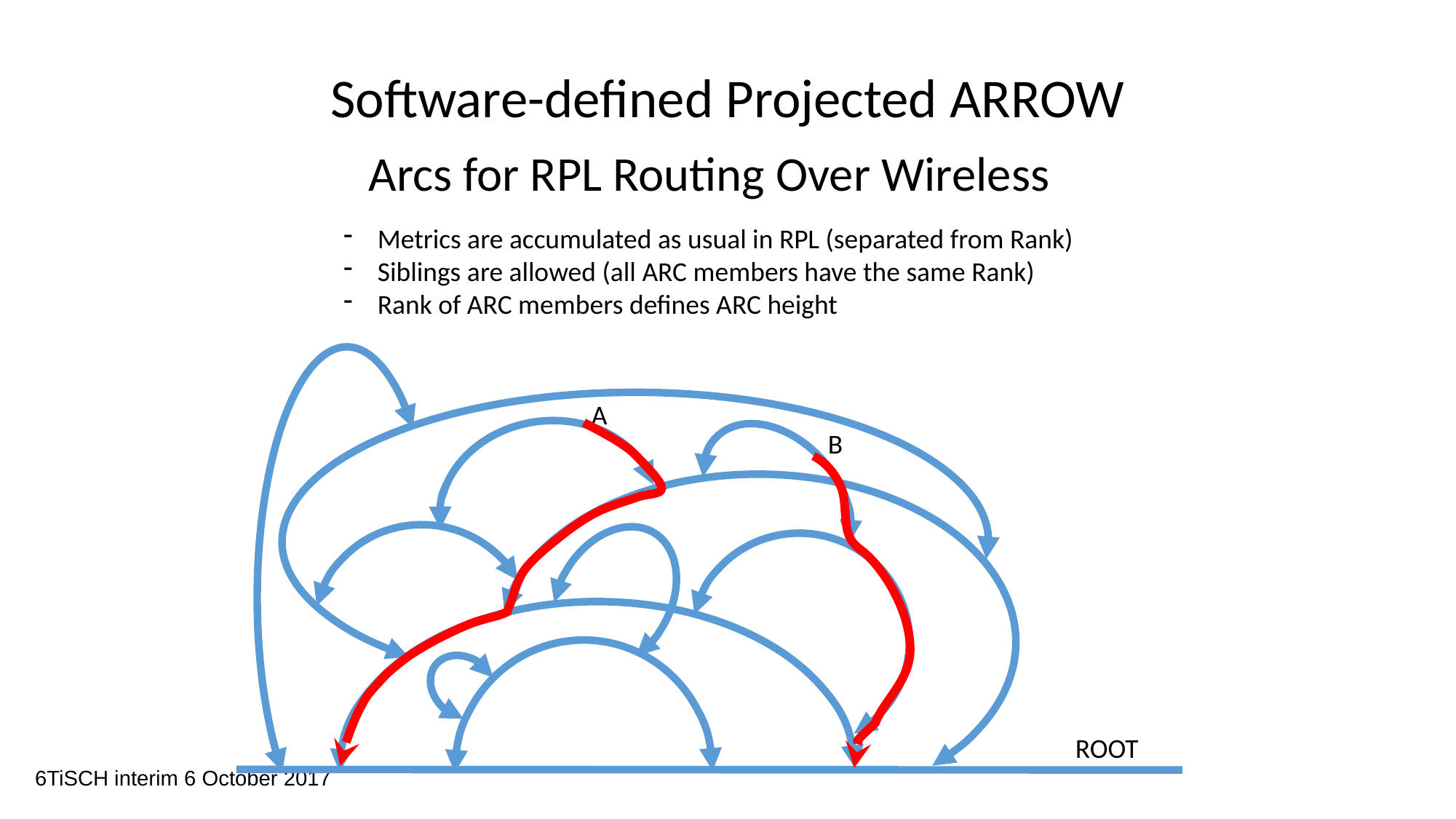

Software-defined Projected ARROW
Arcs for RPL Routing Over Wireless

Metrics are accumulated as usual in RPL (separated from Rank)
Siblings are allowed (all ARC members have the same Rank)
Rank of ARC members defines ARC height

A

B

ROOT